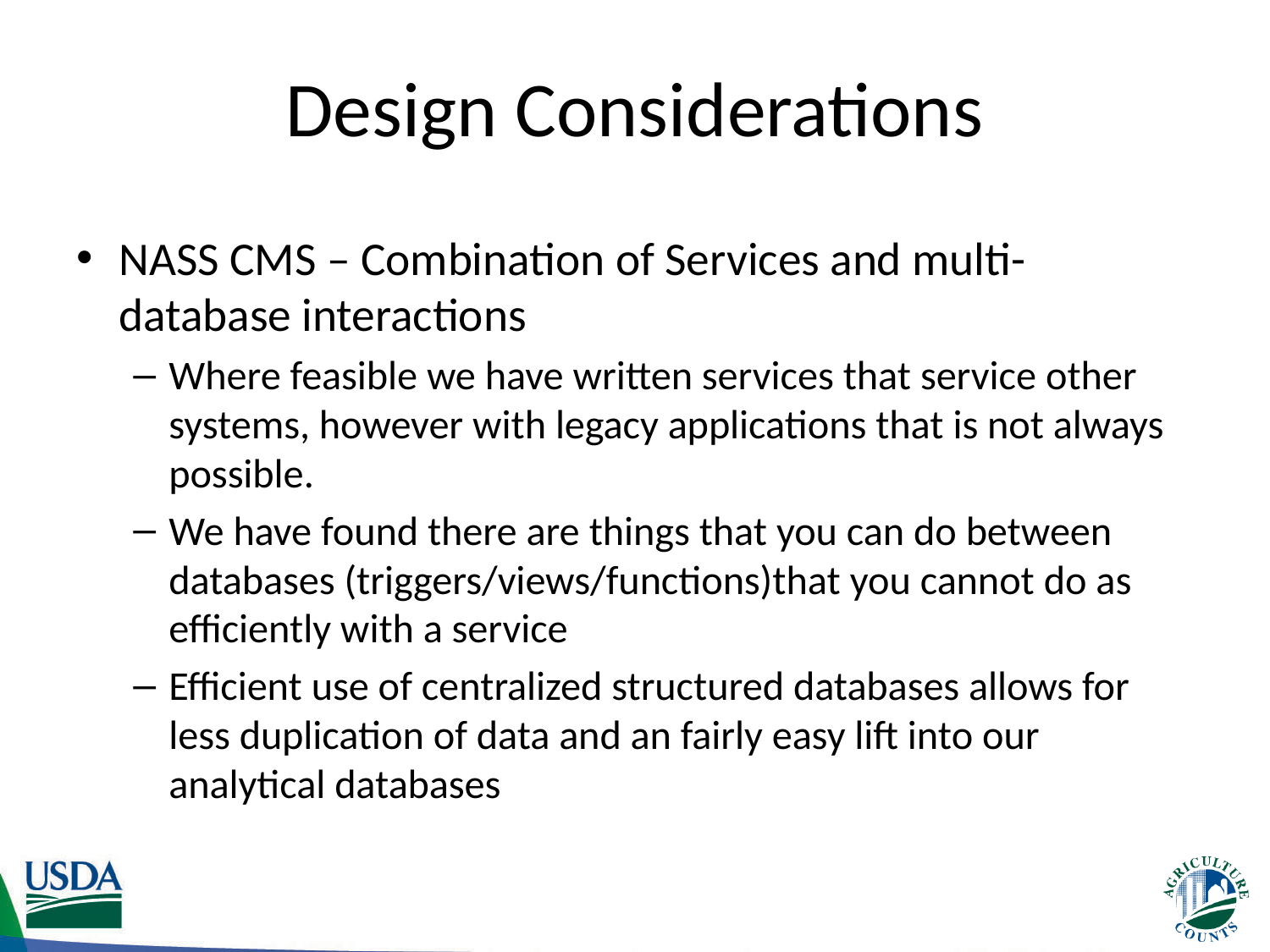

# Design Considerations
NASS CMS – Combination of Services and multi-database interactions
Where feasible we have written services that service other systems, however with legacy applications that is not always possible.
We have found there are things that you can do between databases (triggers/views/functions)that you cannot do as efficiently with a service
Efficient use of centralized structured databases allows for less duplication of data and an fairly easy lift into our analytical databases